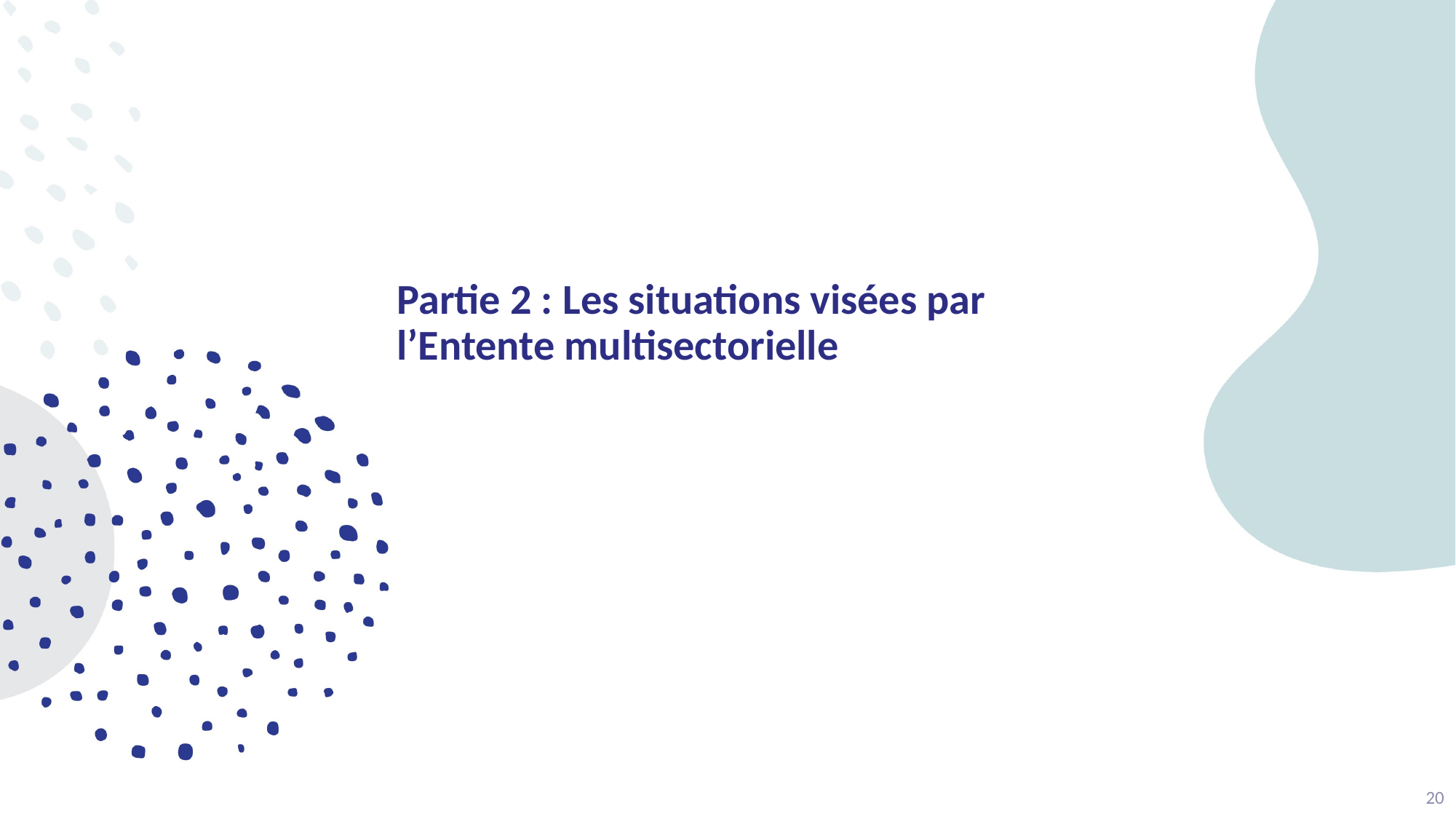

Partie 2 : Les situations visées par l’Entente multisectorielle
20